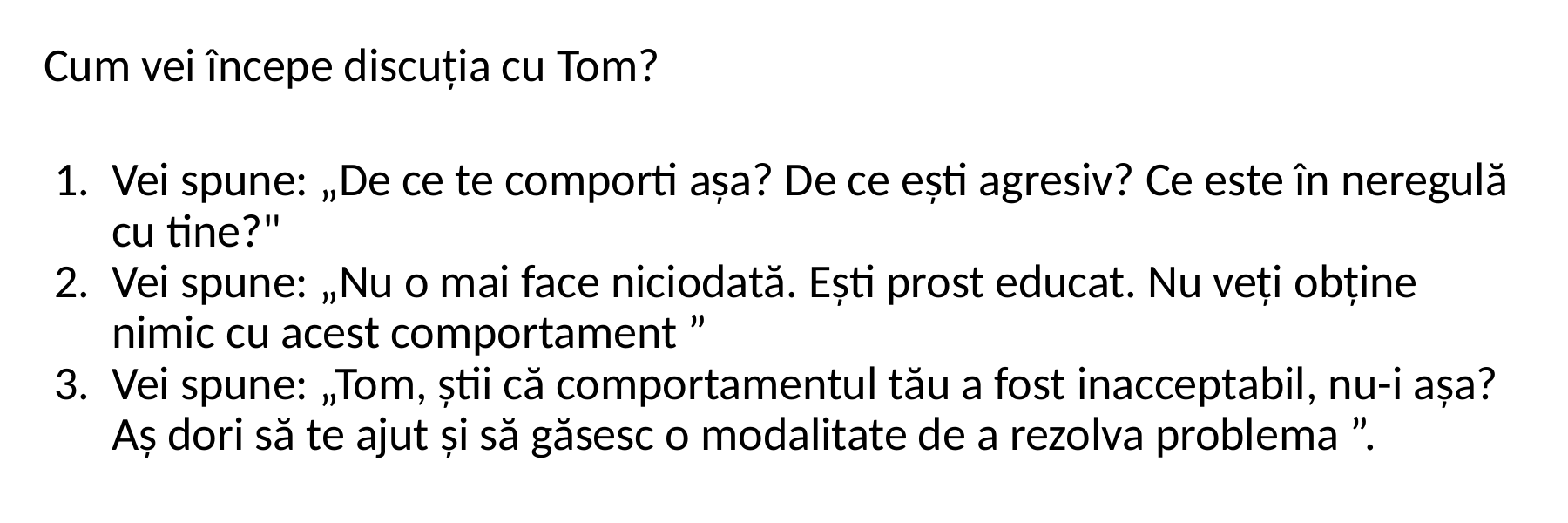

Cum vei începe discuția cu Tom?

Vei spune: „De ce te comporti așa? De ce ești agresiv? Ce este în neregulă cu tine?"
Vei spune: „Nu o mai face niciodată. Ești prost educat. Nu veți obține nimic cu acest comportament ”
Vei spune: „Tom, știi că comportamentul tău a fost inacceptabil, nu-i așa? Aș dori să te ajut și să găsesc o modalitate de a rezolva problema ”.